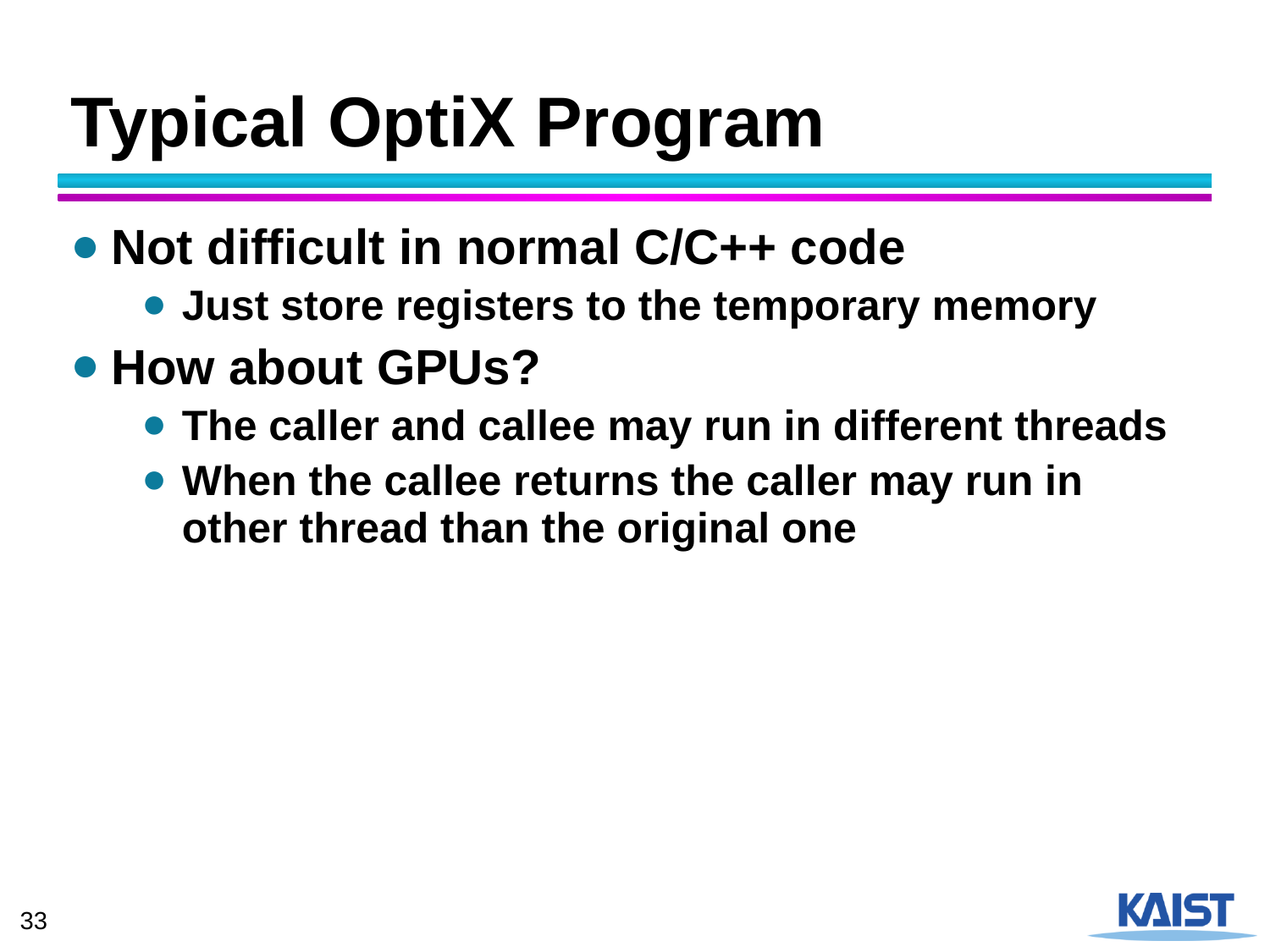

# Typical OptiX Program
Not difficult in normal C/C++ code
Just store registers to the temporary memory
How about GPUs?
The caller and callee may run in different threads
When the callee returns the caller may run in other thread than the original one